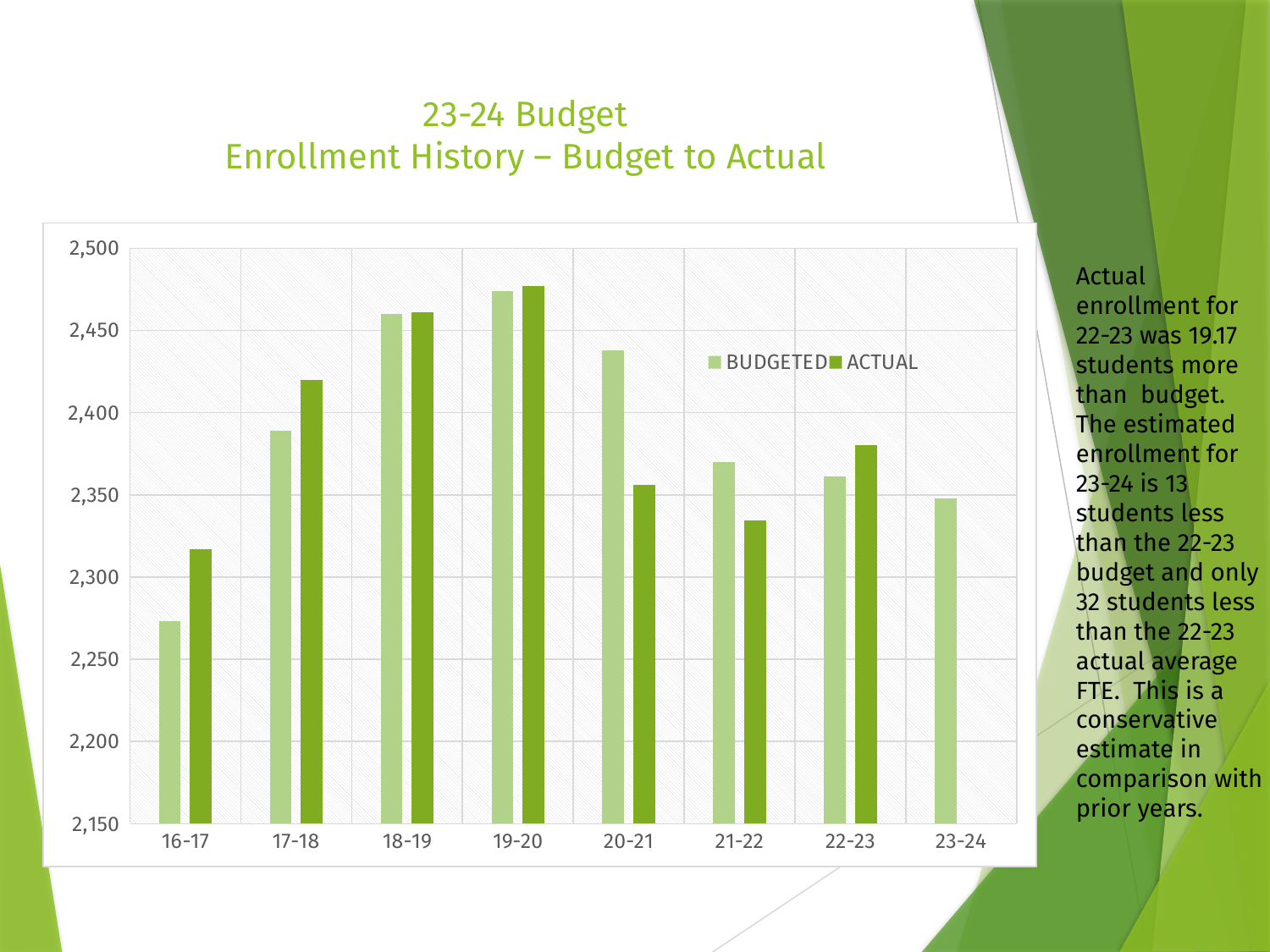

# 23-24 Budget Enrollment History – Budget to Actual

### Chart

| Category | BUDGETED | ACTUAL |
|---|---|---|
| 16-17 | 2273.0 | 2317.0 |
| 17-18 | 2389.0 | 2420.0 |
| 18-19 | 2460.0 | 2461.0 |
| 19-20 | 2474.0 | 2477.0 |
| 20-21 | 2438.0 | 2356.0 |
| 21-22 | 2370.0 | 2334.56 |
| 22-23 | 2361.0 | 2380.17 |
| 23-24 | 2348.0 | None |
Actual enrollment for 22-23 was 19.17 students more than  budget.  The estimated enrollment for 23-24 is 13 students less than the 22-23 budget and only 32 students less than the 22-23 actual average FTE.  This is a conservative estimate in comparison with prior years.